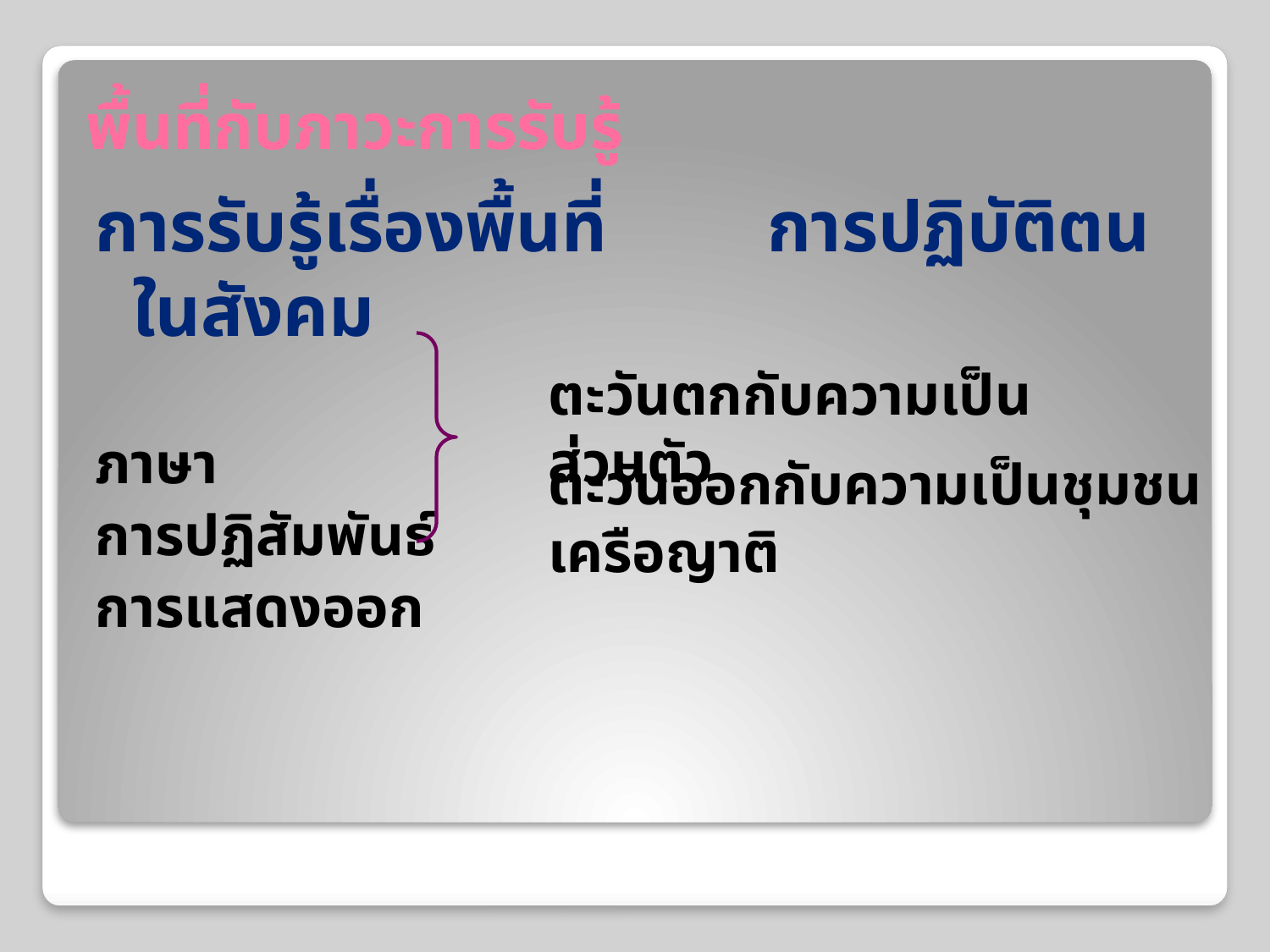

# พื้นที่กับภาวะการรับรู้
การรับรู้เรื่องพื้นที่		การปฏิบัติตนในสังคม

ภาษา
การปฏิสัมพันธ์
การแสดงออก

ตะวันตกกับความเป็นส่วนตัว
ตะวันออกกับความเป็นชุมชนเครือญาติ